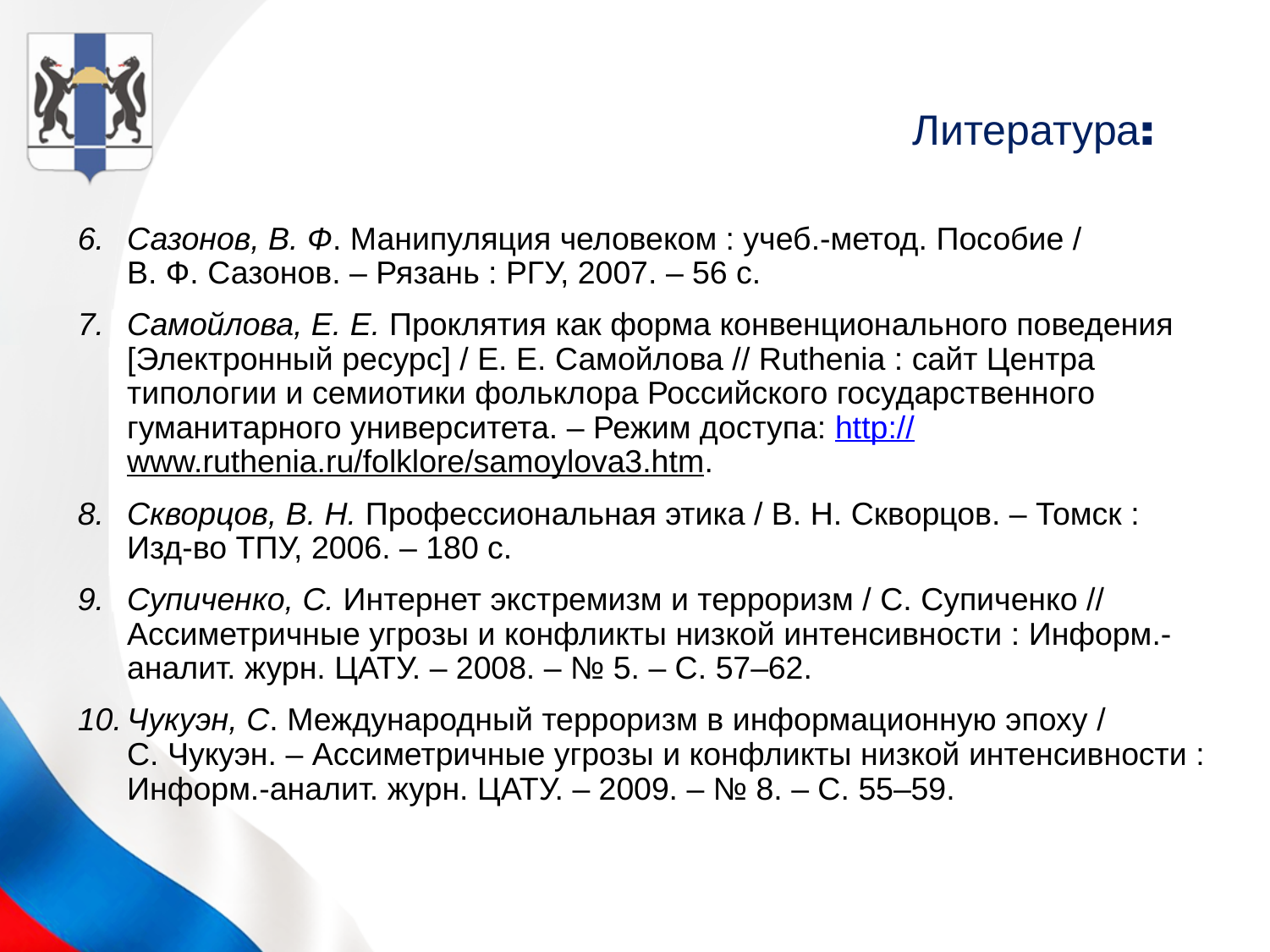

Литература:
Сазонов, В. Ф. Манипуляция человеком : учеб.-метод. Пособие /
В. Ф. Сазонов. – Рязань : РГУ, 2007. – 56 с.
Самойлова, Е. Е. Проклятия как форма конвенционального поведения [Электронный ресурс] / Е. Е. Самойлова // Ruthenia : сайт Центра типологии и семиотики фольклора Российского государственного гуманитарного университета. – Режим доступа: http://www.ruthenia.ru/folklore/samoylova3.htm.
Скворцов, В. Н. Профессиональная этика / В. Н. Скворцов. – Томск :
Изд-во ТПУ, 2006. – 180 с.
Супиченко, С. Интернет экстремизм и терроризм / С. Супиченко // Ассиметричные угрозы и конфликты низкой интенсивности : Информ.-аналит. журн. ЦАТУ. – 2008. – № 5. – С. 57–62.
Чукуэн, С. Международный терроризм в информационную эпоху /
С. Чукуэн. – Ассиметричные угрозы и конфликты низкой интенсивности : Информ.-аналит. журн. ЦАТУ. – 2009. – № 8. – С. 55–59.